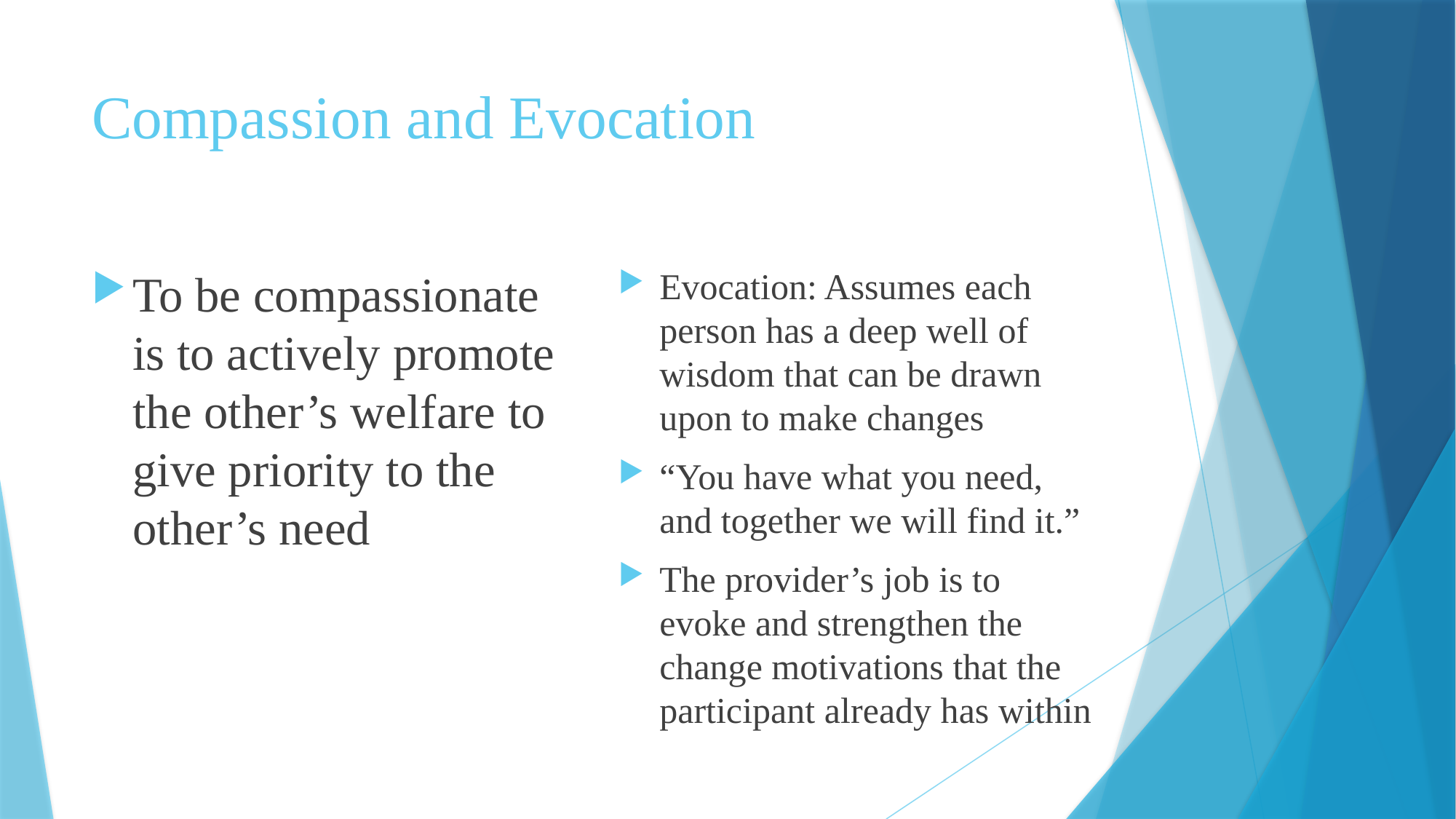

# Compassion and Evocation
To be compassionate is to actively promote the other’s welfare to give priority to the other’s need
Evocation: Assumes each person has a deep well of wisdom that can be drawn upon to make changes
“You have what you need, and together we will find it.”
The provider’s job is to evoke and strengthen the change motivations that the participant already has within